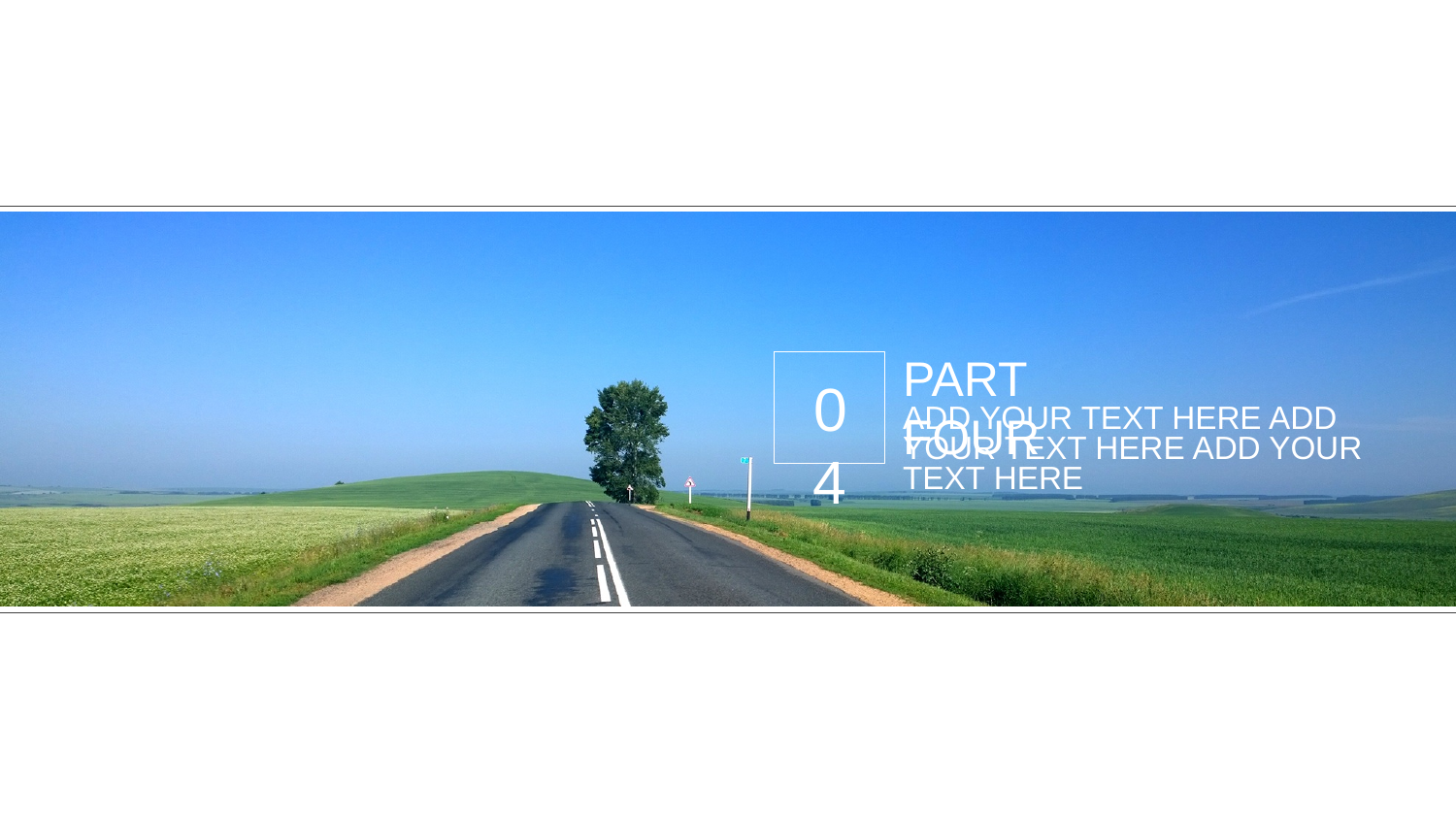

PART FOUR

0 4
ADD YOUR TEXT HERE ADD YOUR TEXT HERE ADD YOUR TEXT HERE